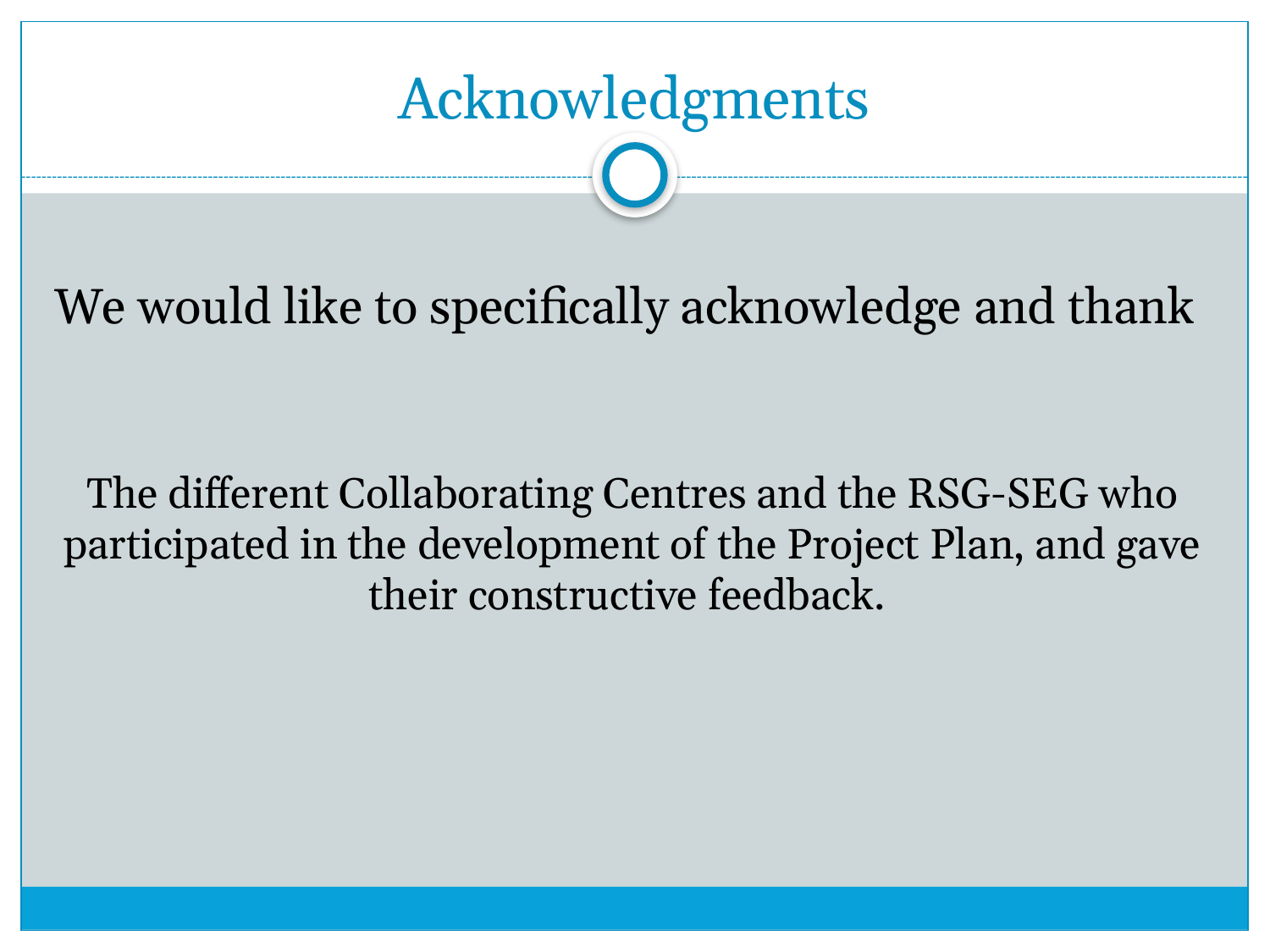

# Acknowledgments

We would like to specifically acknowledge and thank

The different Collaborating Centres and the RSG-SEG who participated in the development of the Project Plan, and gave their constructive feedback.